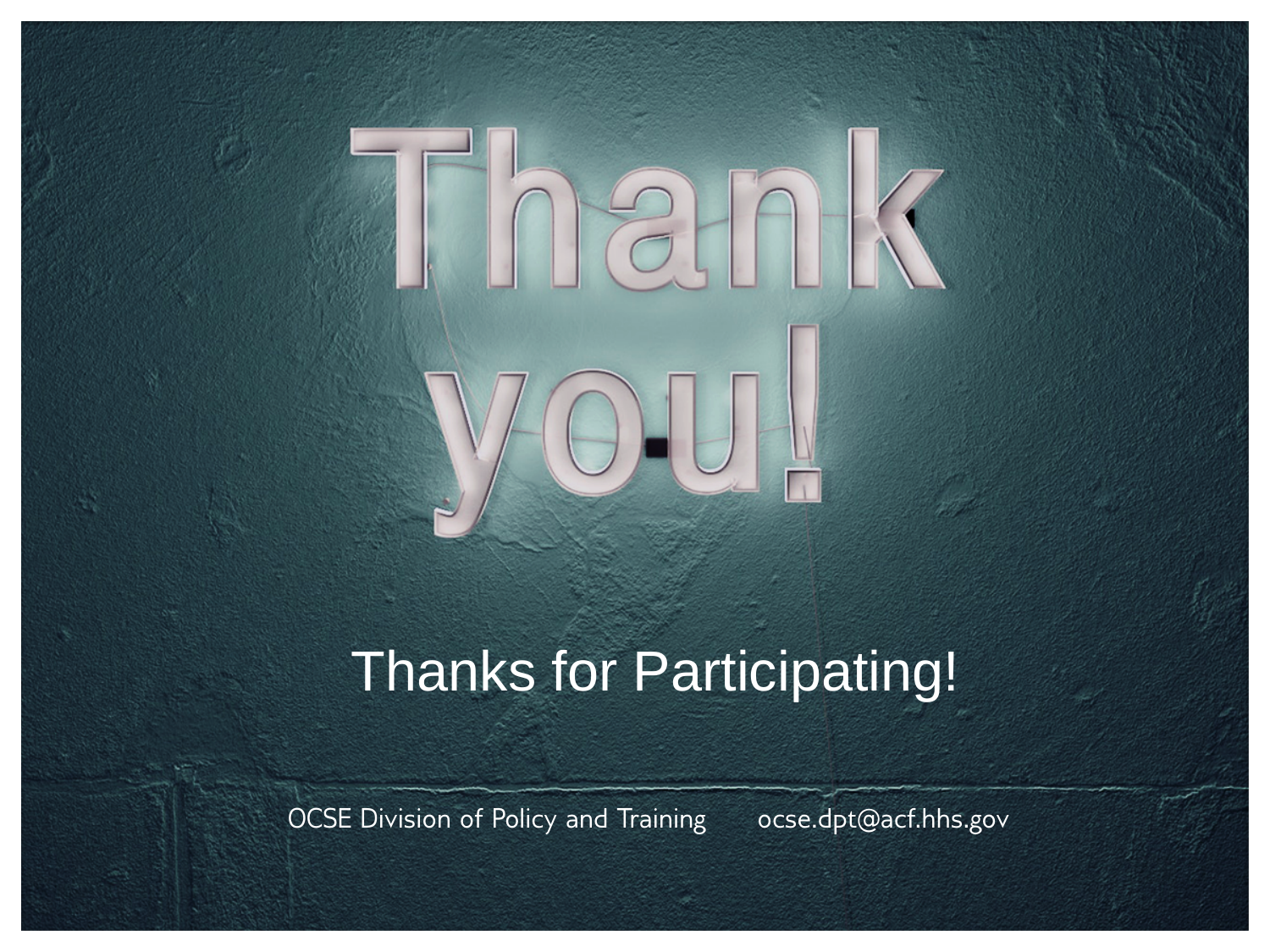

# Thanks for Participating!
OCSE Division of Policy and Training      ocse.dpt@acf.hhs.gov